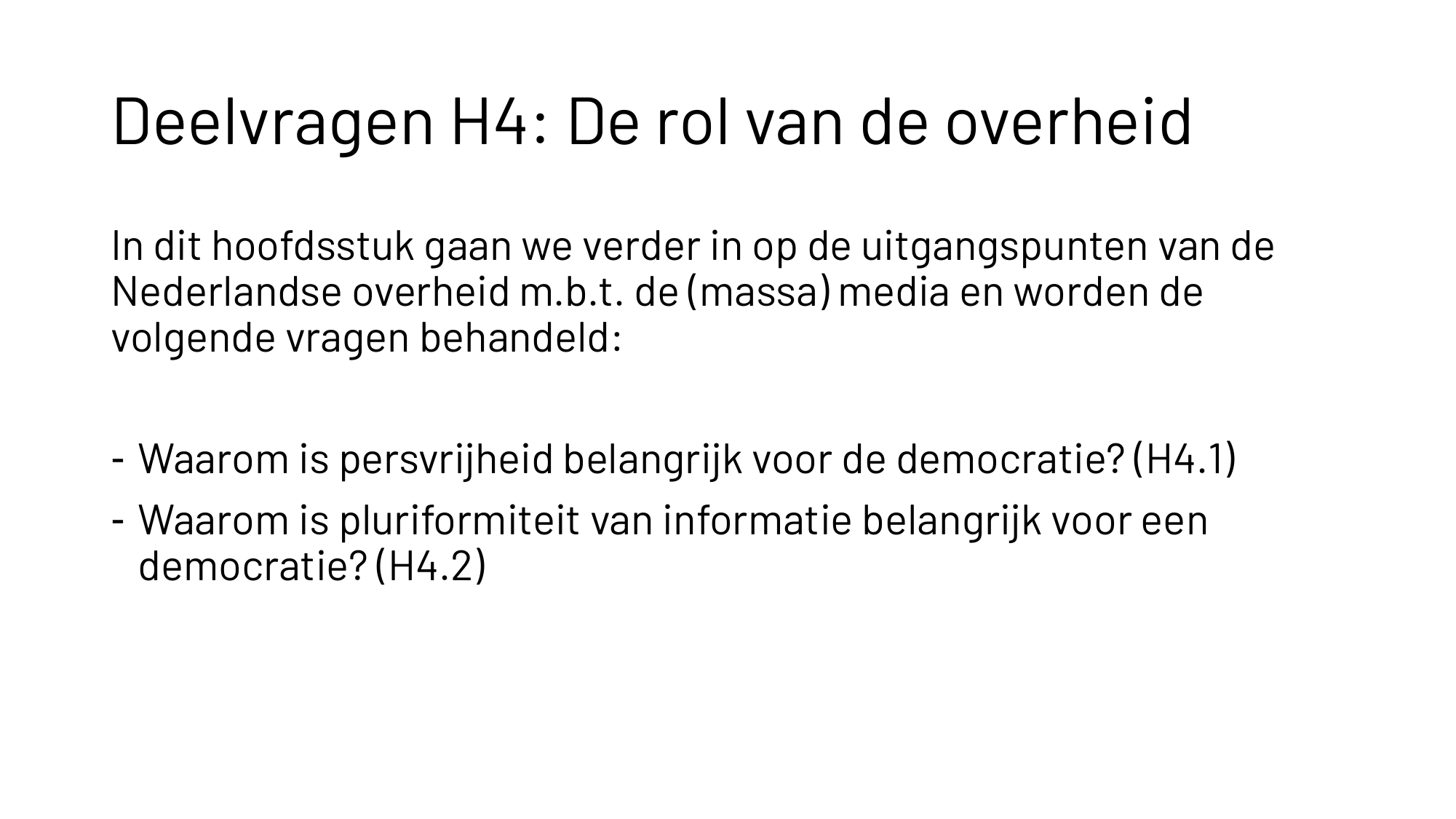

# Deelvragen H4: De rol van de overheid
In dit hoofdsstuk gaan we verder in op de uitgangspunten van de Nederlandse overheid m.b.t. de (massa) media en worden de volgende vragen behandeld:

Waarom is persvrijheid belangrijk voor de democratie? (H4.1)
Waarom is pluriformiteit van informatie belangrijk voor een democratie? (H4.2)